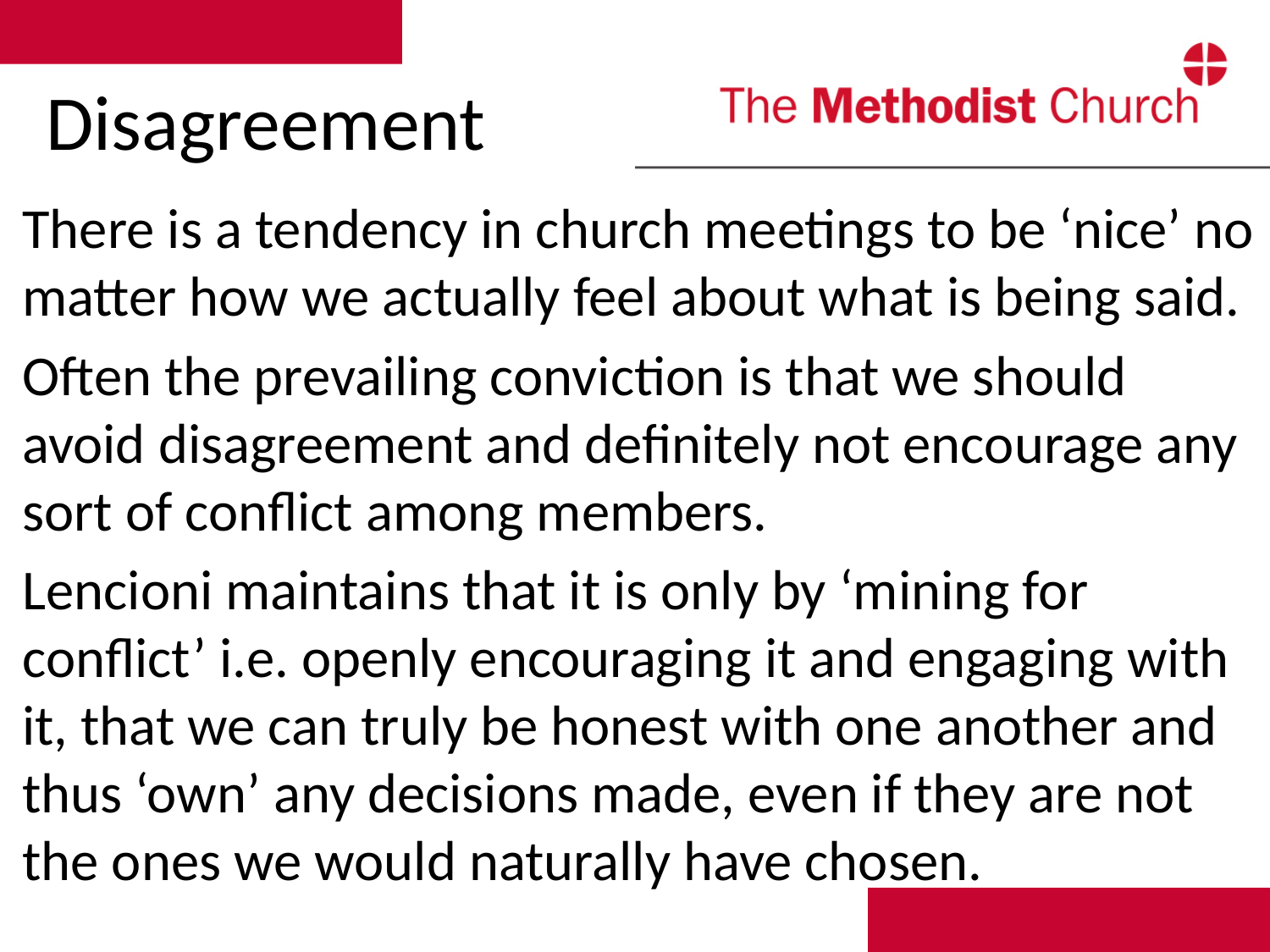

# Disagreement
There is a tendency in church meetings to be ‘nice’ no matter how we actually feel about what is being said.
Often the prevailing conviction is that we should avoid disagreement and definitely not encourage any sort of conflict among members.
Lencioni maintains that it is only by ‘mining for conflict’ i.e. openly encouraging it and engaging with it, that we can truly be honest with one another and thus ‘own’ any decisions made, even if they are not the ones we would naturally have chosen.